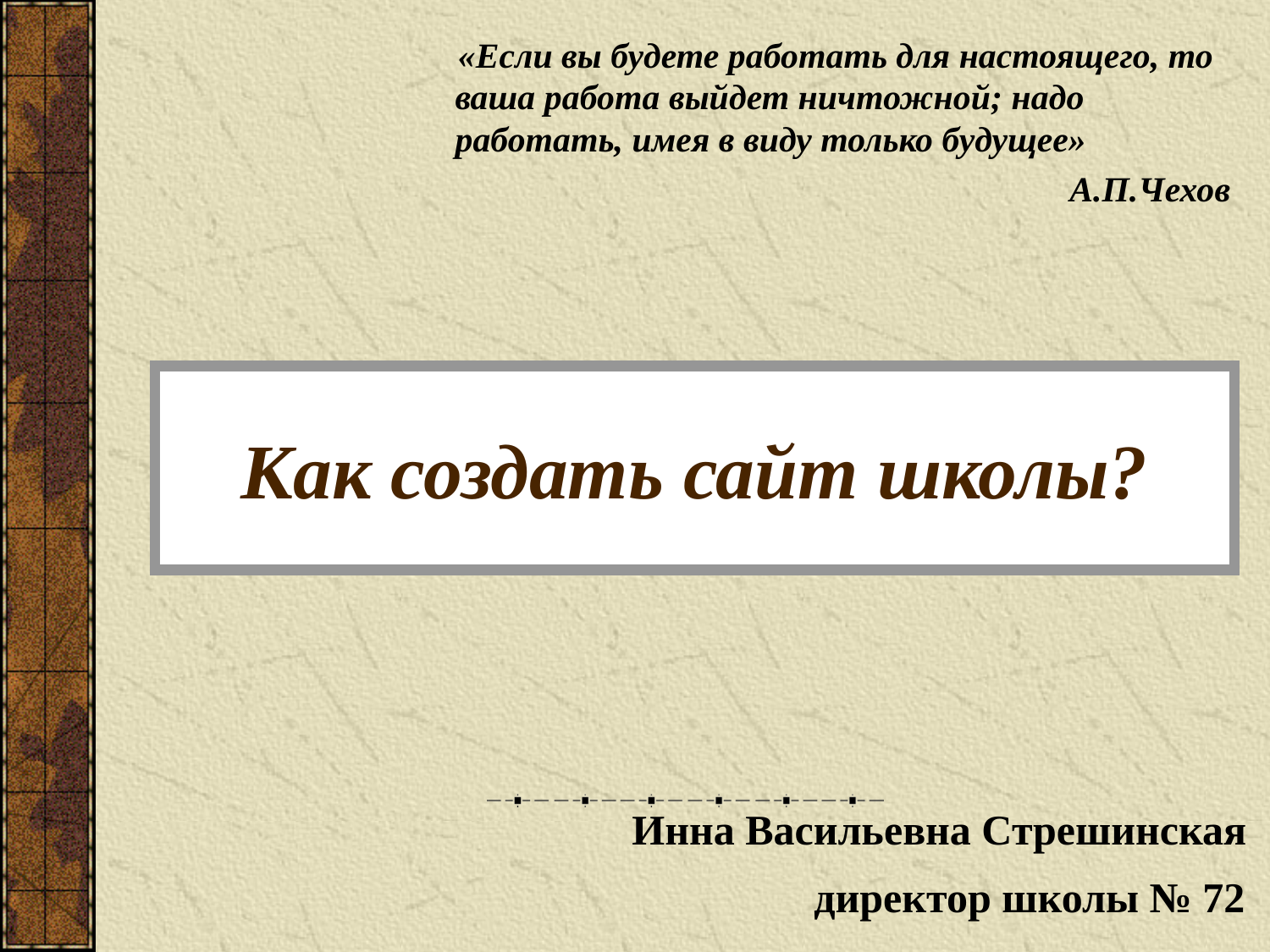

«Если вы будете работать для настоящего, то ваша работа выйдет ничтожной; надо работать, имея в виду только будущее»
А.П.Чехов
# Как создать сайт школы?
Инна Васильевна Стрешинская
директор школы № 72